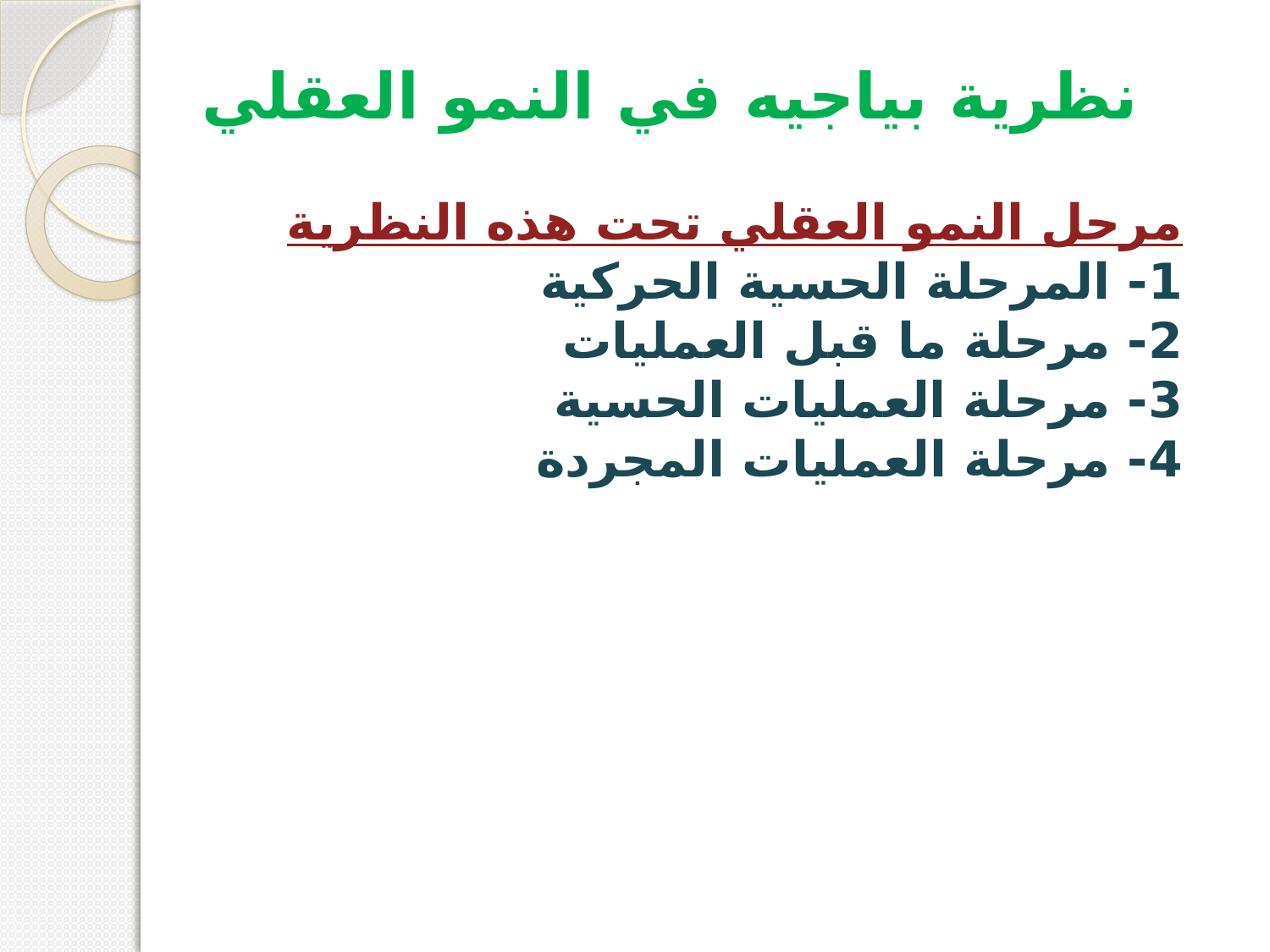

نظرية بياجيه في النمو العقلي

مرحل النمو العقلي تحت هذه النظرية
1- المرحلة الحسية الحركية
2- مرحلة ما قبل العمليات
3- مرحلة العمليات الحسية
4- مرحلة العمليات المجردة